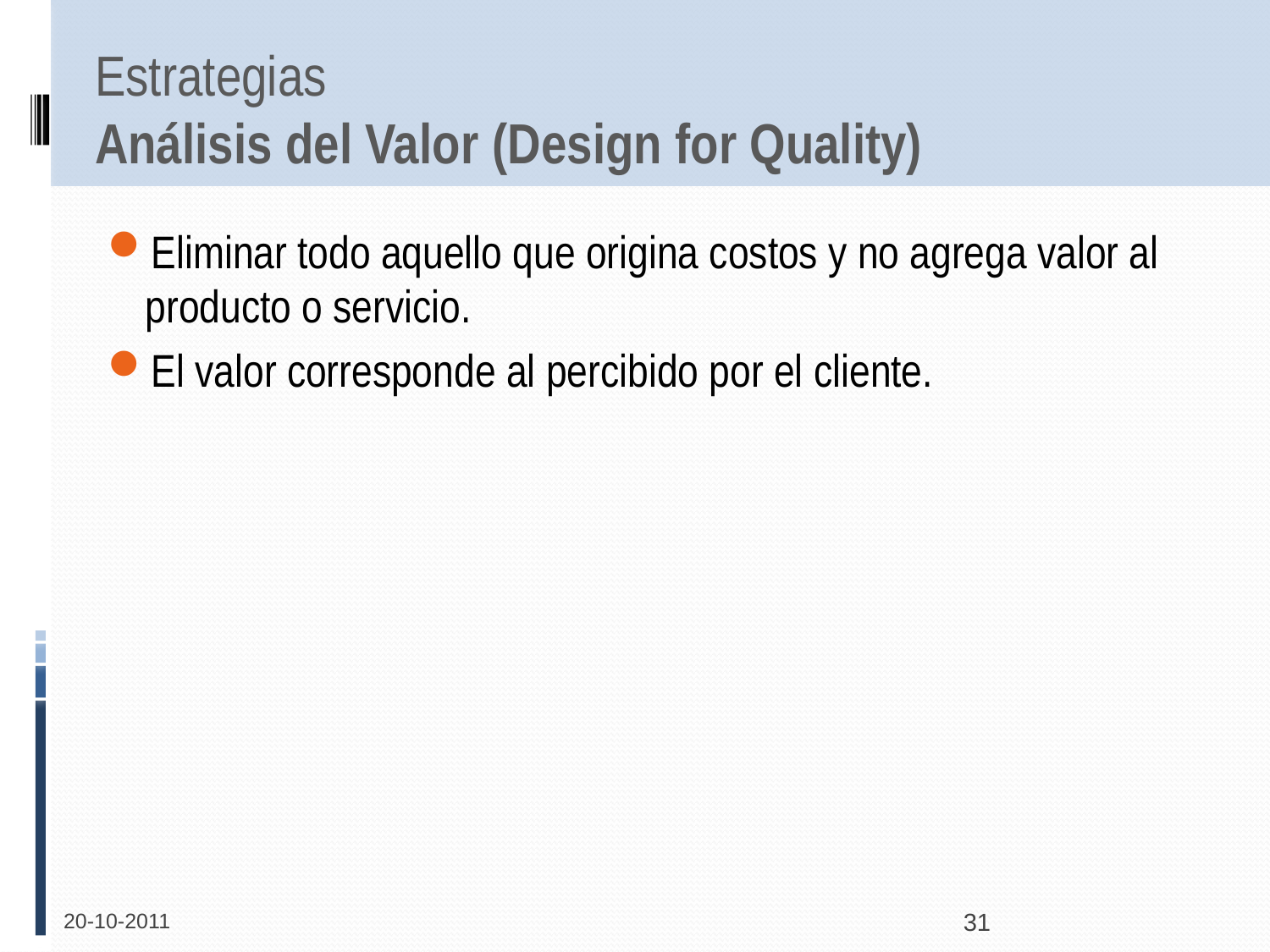

# Estrategias Análisis del Valor (Design for Quality)
Eliminar todo aquello que origina costos y no agrega valor al producto o servicio.
El valor corresponde al percibido por el cliente.

20-10-2011
31